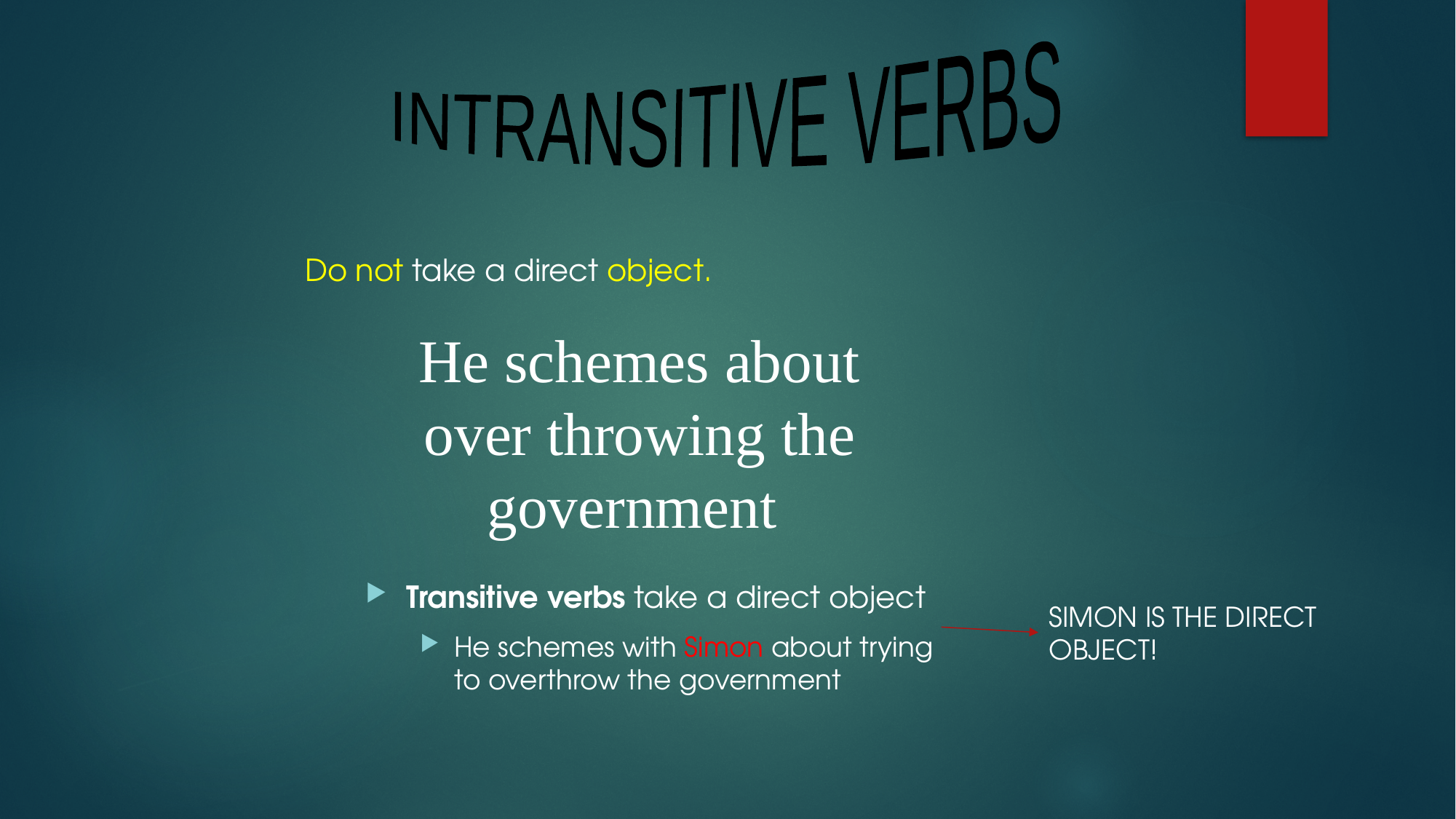

INTRANSITIVE VERBS
Do not take a direct object.

He schemes about over throwing the government
Transitive verbs take a direct object
He schemes with Simon about trying to overthrow the government
SIMON IS THE DIRECT OBJECT!